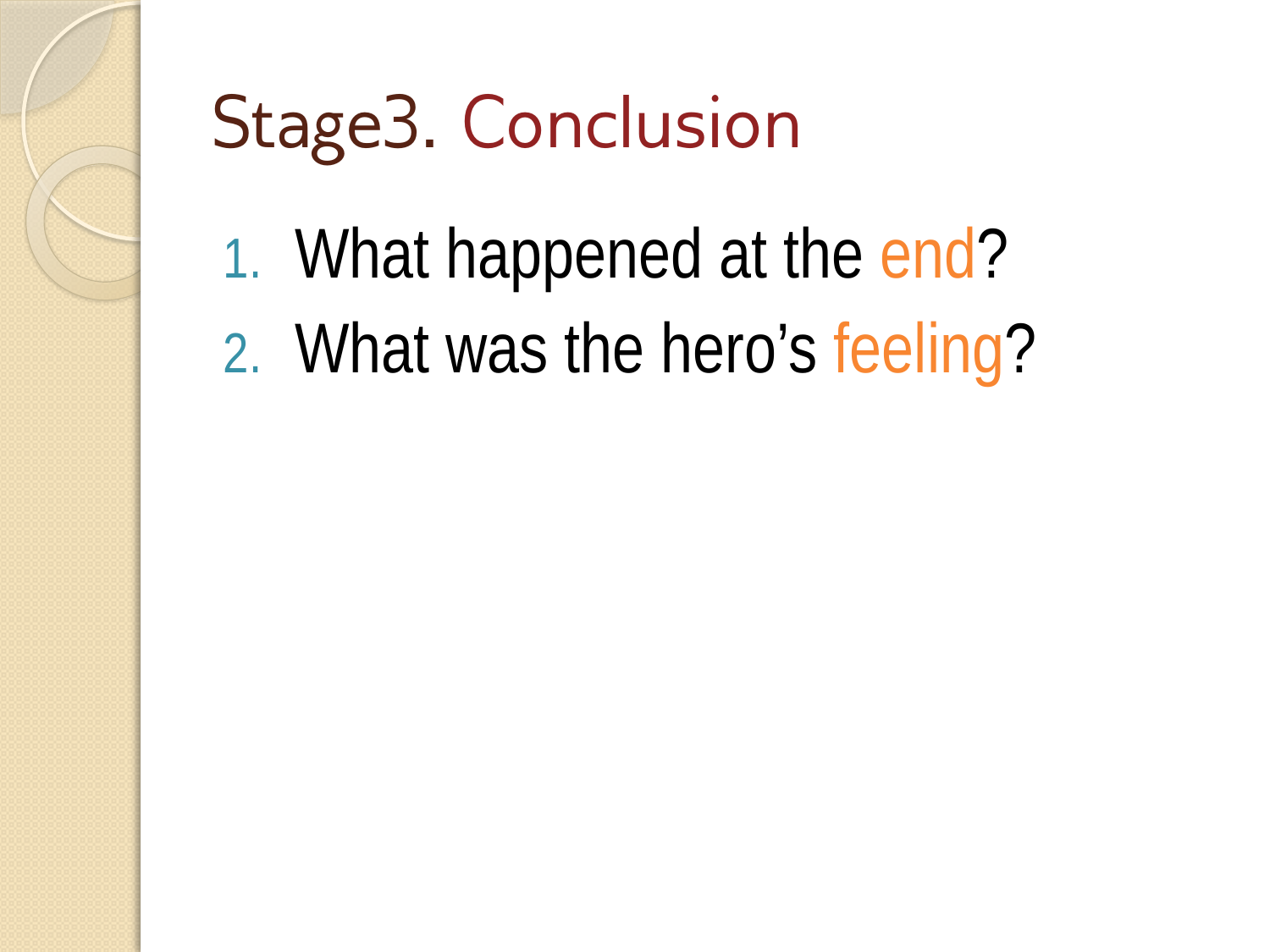

# Stage3. Conclusion
What happened at the end?
What was the hero’s feeling?